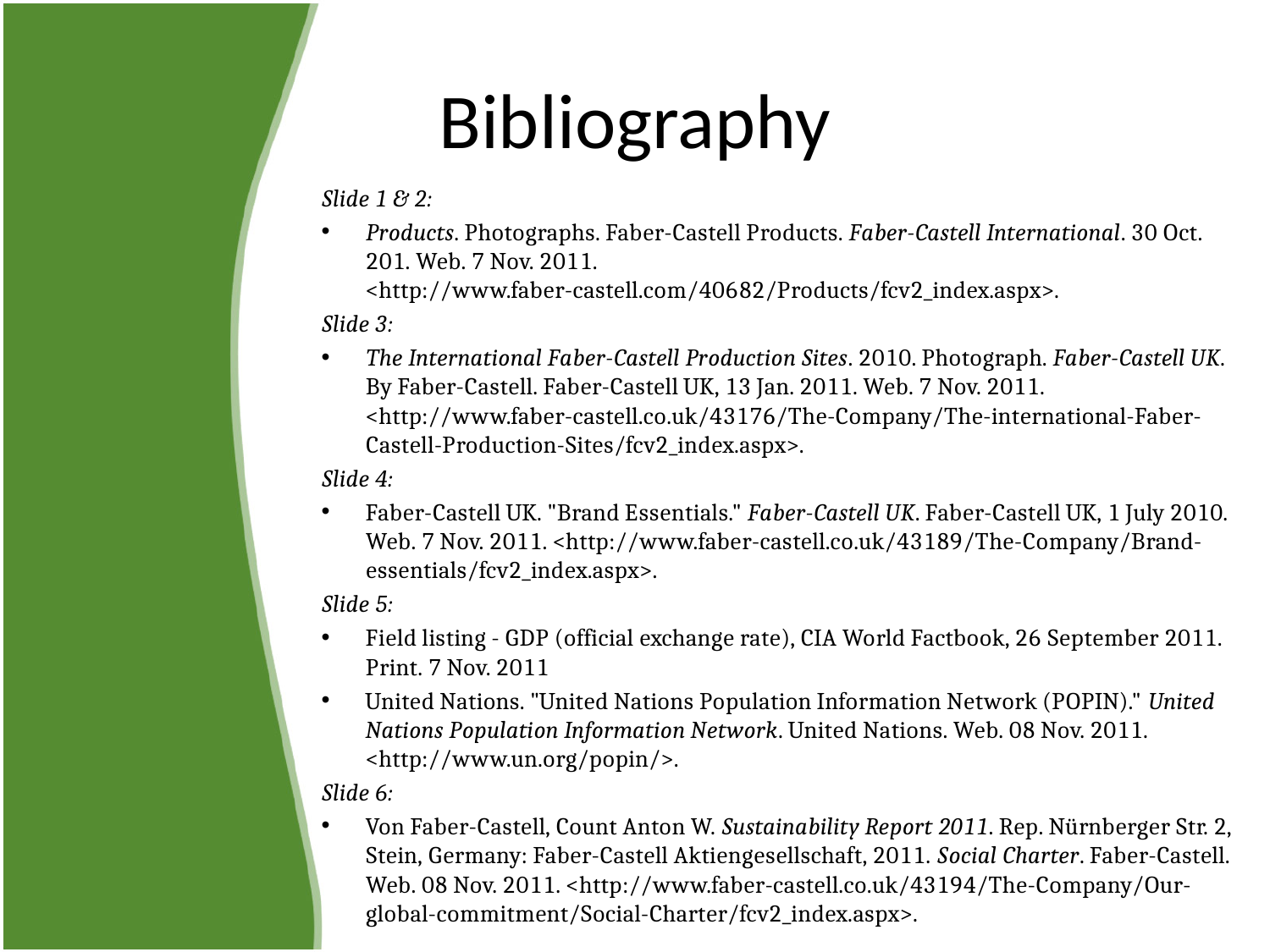

# Bibliography
Slide 1 & 2:
Products. Photographs. Faber-Castell Products. Faber-Castell International. 30 Oct. 201. Web. 7 Nov. 2011. <http://www.faber-castell.com/40682/Products/fcv2_index.aspx>.
Slide 3:
The International Faber-Castell Production Sites. 2010. Photograph. Faber-Castell UK. By Faber-Castell. Faber-Castell UK, 13 Jan. 2011. Web. 7 Nov. 2011. <http://www.faber-castell.co.uk/43176/The-Company/The-international-Faber-Castell-Production-Sites/fcv2_index.aspx>.
Slide 4:
Faber-Castell UK. "Brand Essentials." Faber-Castell UK. Faber-Castell UK, 1 July 2010. Web. 7 Nov. 2011. <http://www.faber-castell.co.uk/43189/The-Company/Brand-essentials/fcv2_index.aspx>.
Slide 5:
Field listing - GDP (official exchange rate), CIA World Factbook, 26 September 2011.  Print. 7 Nov. 2011
United Nations. "United Nations Population Information Network (POPIN)." United Nations Population Information Network. United Nations. Web. 08 Nov. 2011. <http://www.un.org/popin/>.
Slide 6:
Von Faber-Castell, Count Anton W. Sustainability Report 2011. Rep. Nürnberger Str. 2, Stein, Germany: Faber-Castell Aktiengesellschaft, 2011. Social Charter. Faber-Castell. Web. 08 Nov. 2011. <http://www.faber-castell.co.uk/43194/The-Company/Our-global-commitment/Social-Charter/fcv2_index.aspx>.